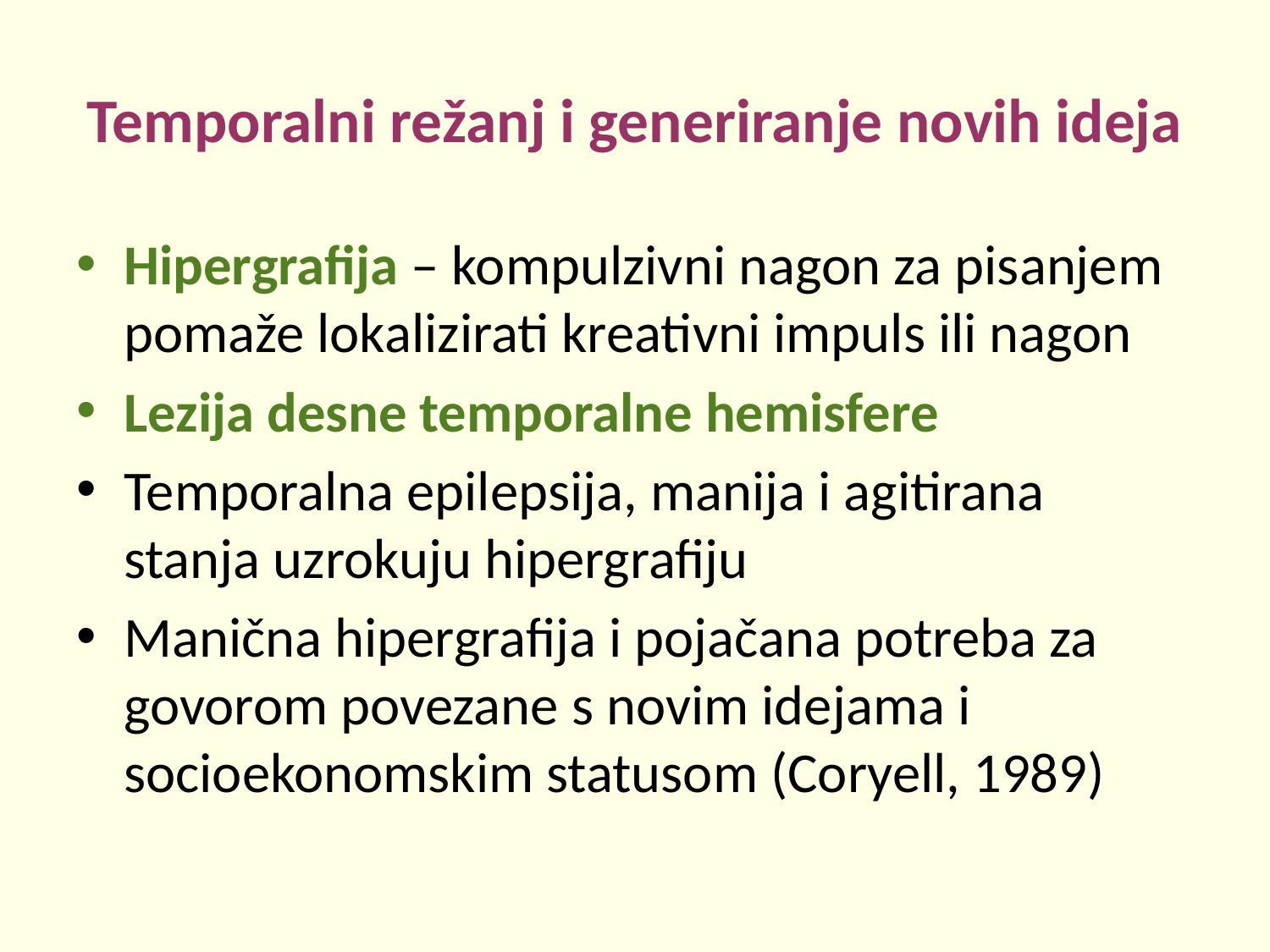

# Temporalni režanj i generiranje novih ideja
Hipergrafija – kompulzivni nagon za pisanjem pomaže lokalizirati kreativni impuls ili nagon
Lezija desne temporalne hemisfere
Temporalna epilepsija, manija i agitirana stanja uzrokuju hipergrafiju
Manična hipergrafija i pojačana potreba za govorom povezane s novim idejama i socioekonomskim statusom (Coryell, 1989)